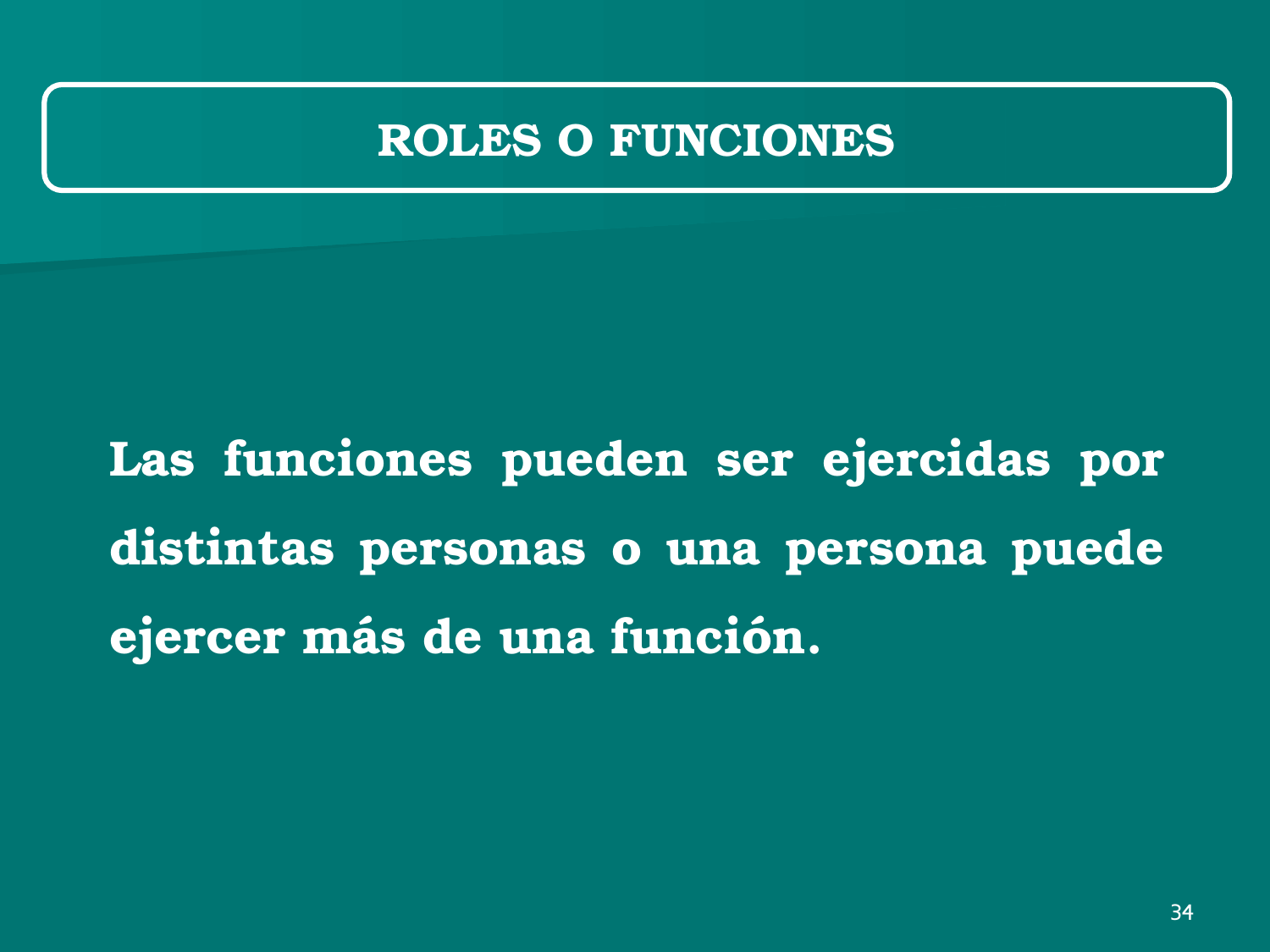

ROLES O FUNCIONES
Las funciones pueden ser ejercidas por distintas personas o una persona puede ejercer más de una función.
34